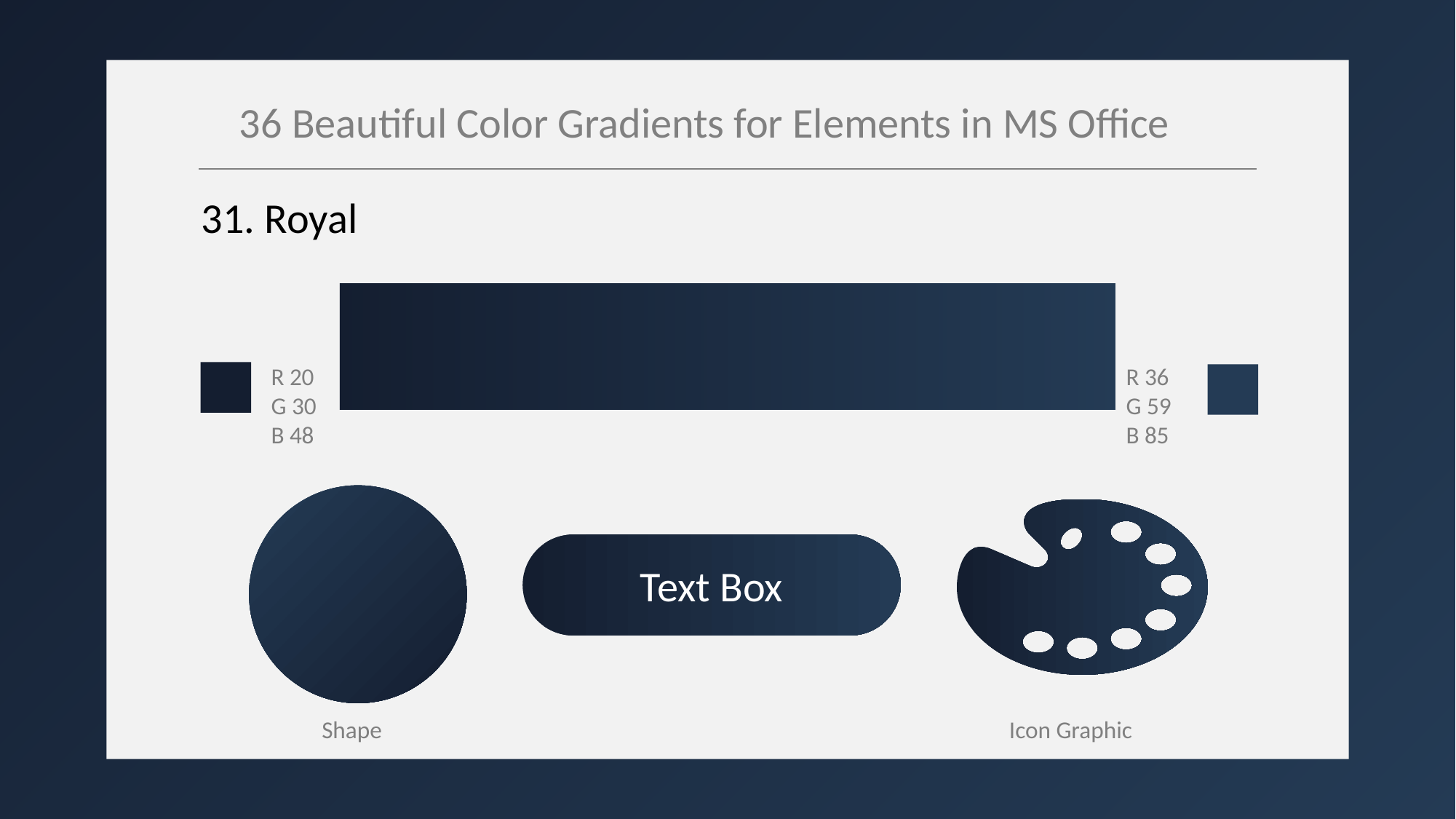

36 Beautiful Color Gradients for Elements in MS Office
31. Royal

R 20
G 30
B 48
R 36
G 59
B 85

Text Box
Shape
Icon Graphic
Credit Post
https://digitalsynopsis.com